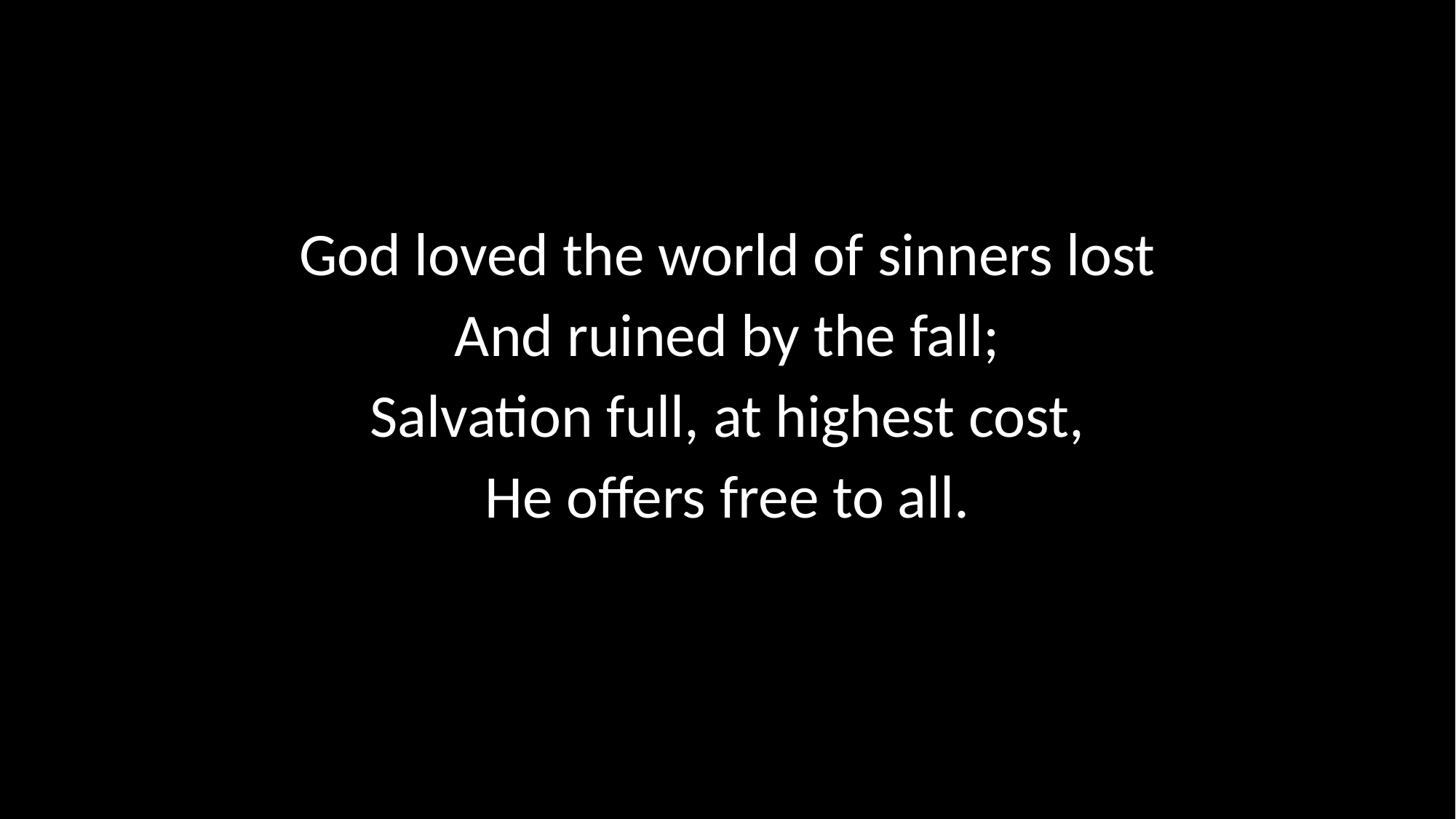

God loved the world of sinners lost
And ruined by the fall;
Salvation full, at highest cost,
He offers free to all.